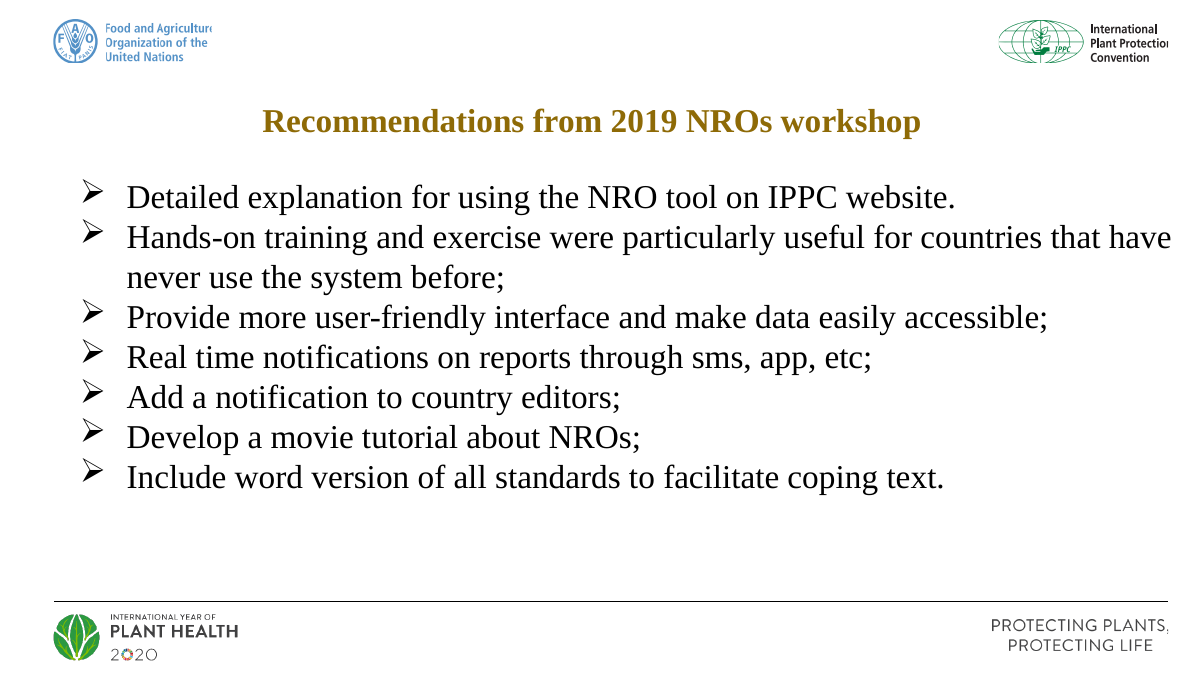

Recommendations from 2019 NROs workshop
Detailed explanation for using the NRO tool on IPPC website.
Hands-on training and exercise were particularly useful for countries that have never use the system before;
Provide more user-friendly interface and make data easily accessible;
Real time notifications on reports through sms, app, etc;
Add a notification to country editors;
Develop a movie tutorial about NROs;
Include word version of all standards to facilitate coping text.